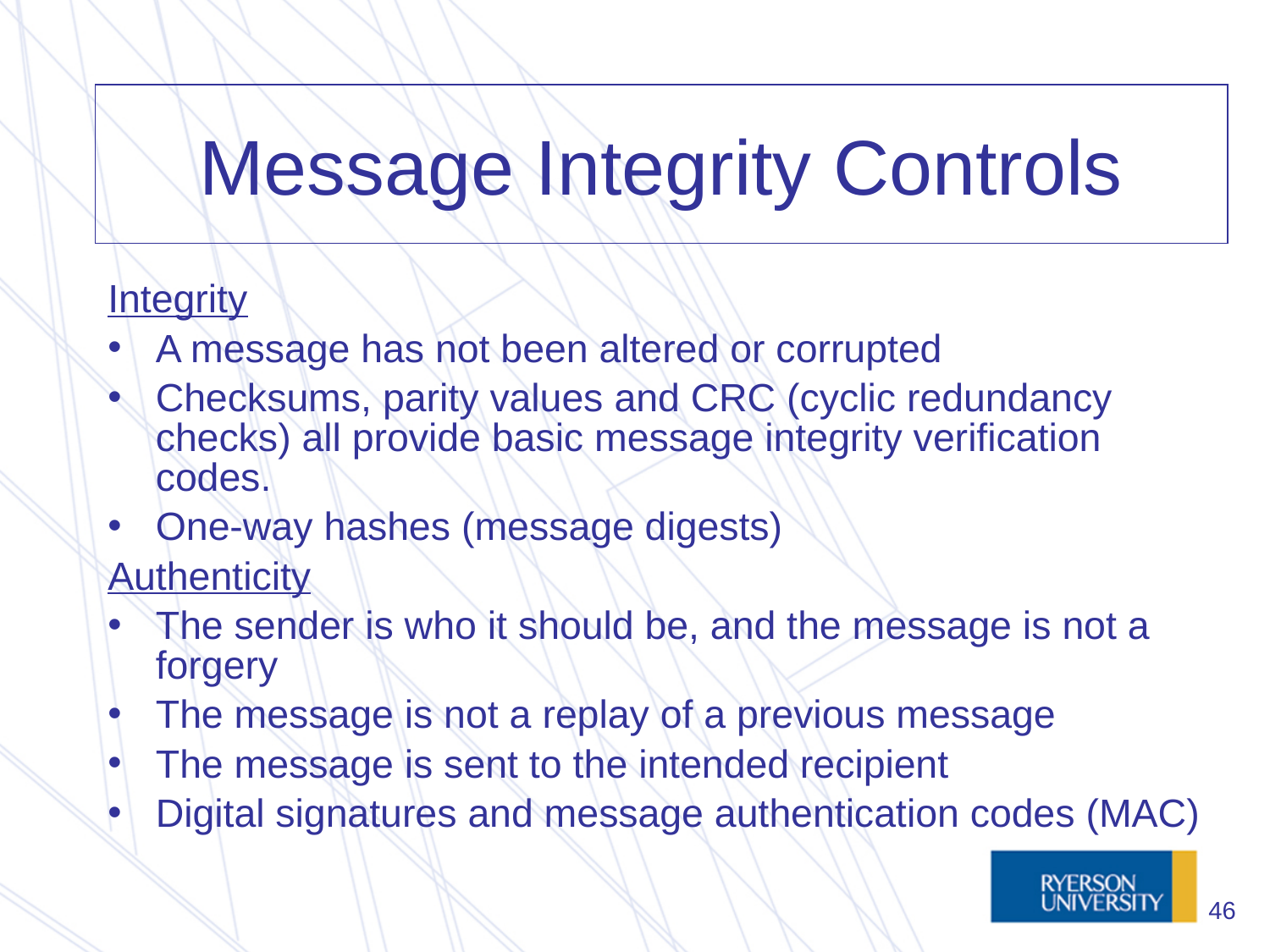

# Message Integrity Controls
Integrity
A message has not been altered or corrupted
Checksums, parity values and CRC (cyclic redundancy checks) all provide basic message integrity verification codes.
One-way hashes (message digests)
Authenticity
The sender is who it should be, and the message is not a forgery
The message is not a replay of a previous message
The message is sent to the intended recipient
Digital signatures and message authentication codes (MAC)
46